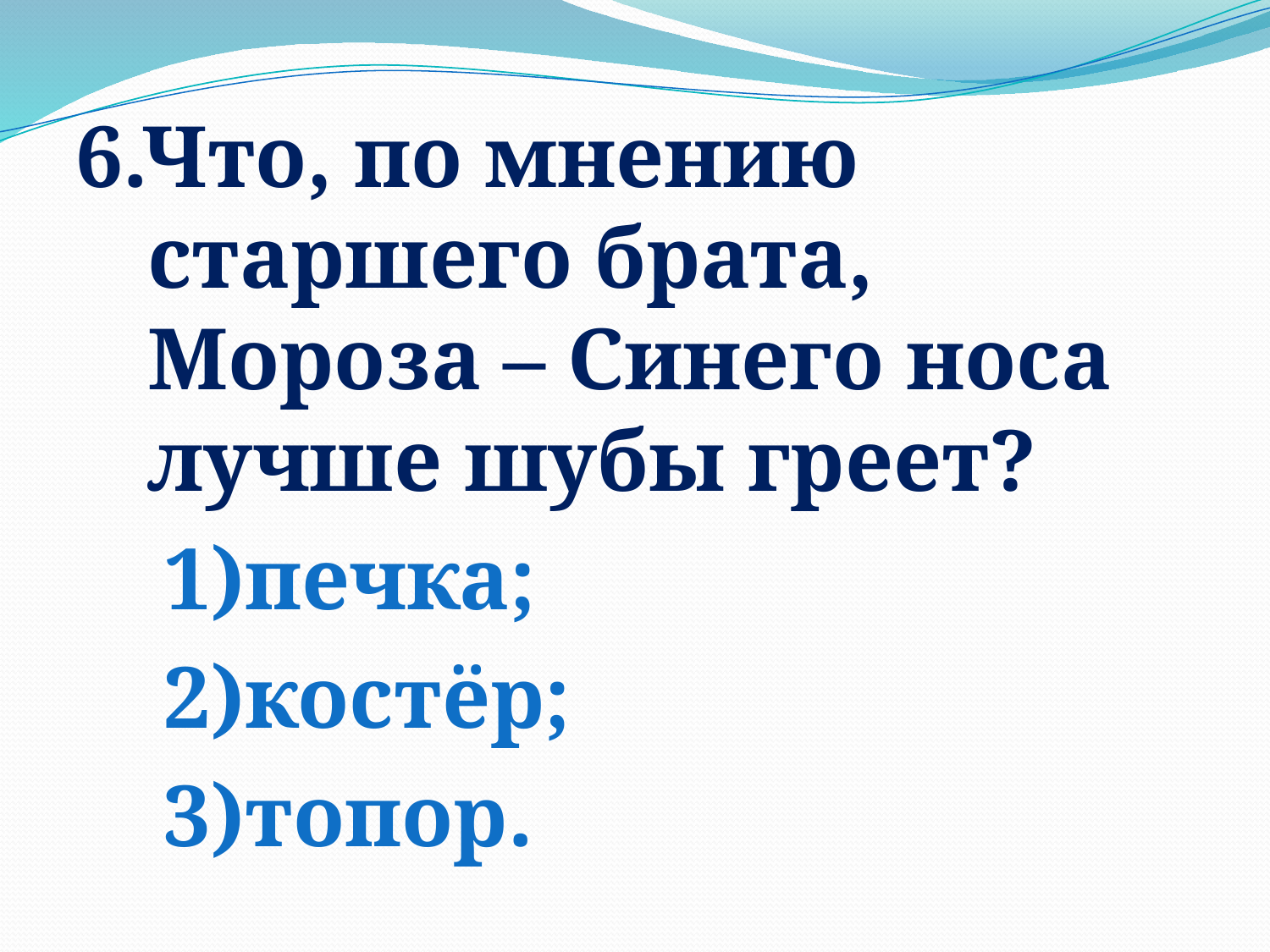

6.Что, по мнению старшего брата, Мороза – Синего носа лучше шубы греет?
    1)печка;
    2)костёр;
    3)топор.

#